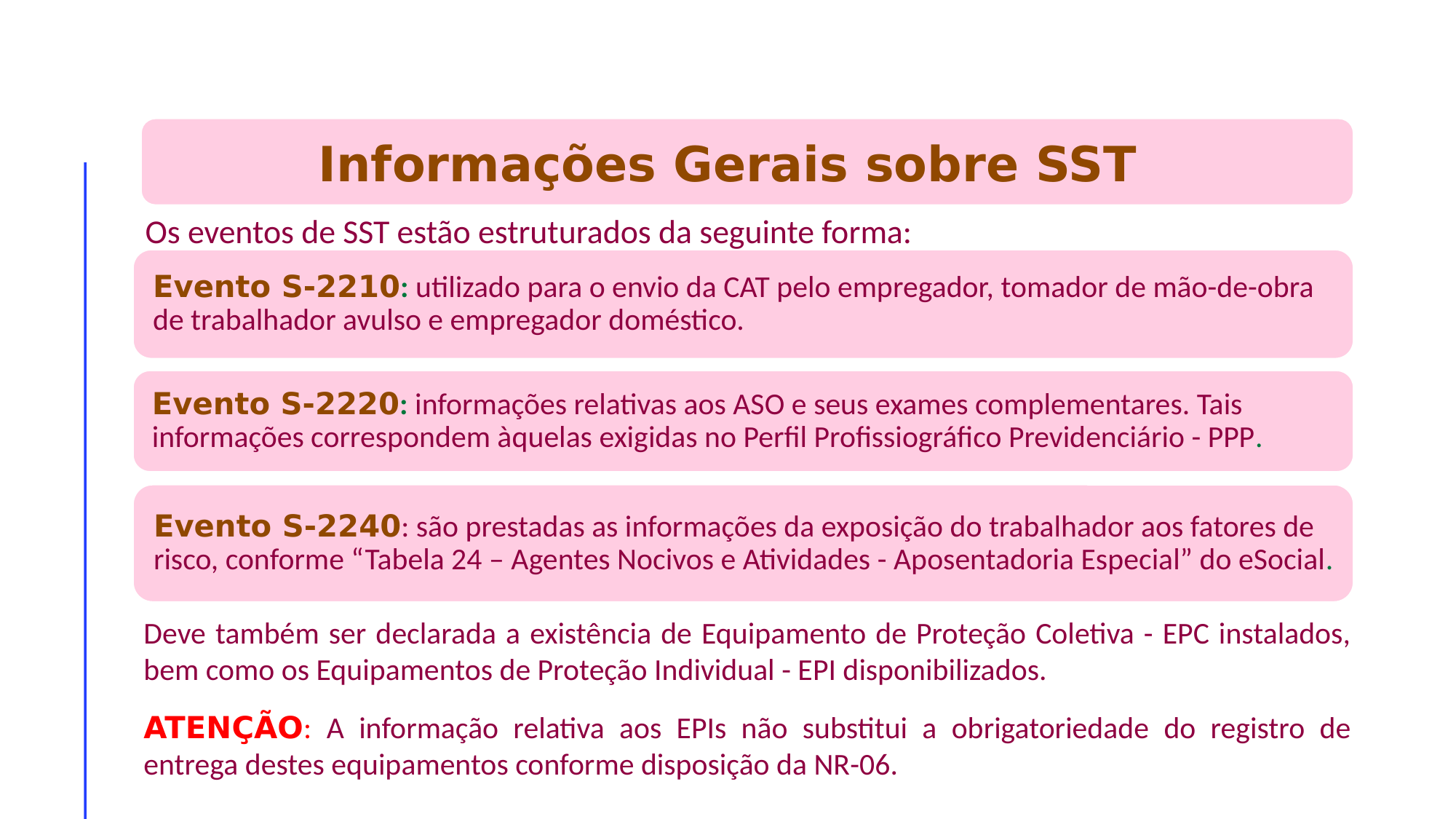

Informações Gerais sobre SST
Os eventos de SST estão estruturados da seguinte forma:

Evento S-2210: utilizado para o envio da CAT pelo empregador, tomador de mão-de-obra de trabalhador avulso e empregador doméstico.

Evento S-2220: informações relativas aos ASO e seus exames complementares. Tais informações correspondem àquelas exigidas no Perfil Profissiográfico Previdenciário - PPP.
Evento S-2240: são prestadas as informações da exposição do trabalhador aos fatores de risco, conforme “Tabela 24 – Agentes Nocivos e Atividades - Aposentadoria Especial” do eSocial.
Deve também ser declarada a existência de Equipamento de Proteção Coletiva - EPC instalados, bem como os Equipamentos de Proteção Individual - EPI disponibilizados.

ATENÇÃO: A informação relativa aos EPIs não substitui a obrigatoriedade do registro de entrega destes equipamentos conforme disposição da NR-06.